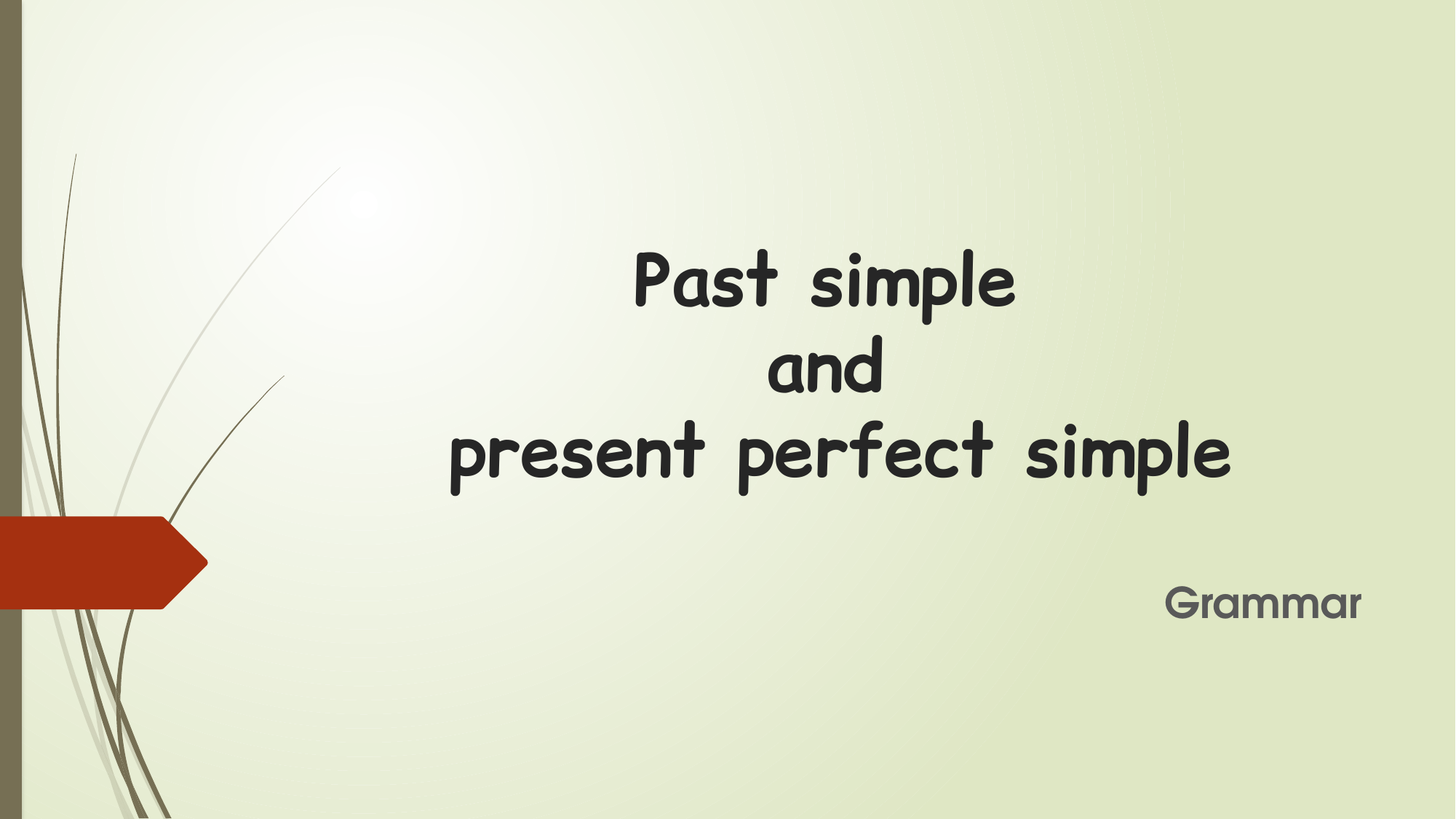

# Past simple and present perfect simple
Grammar